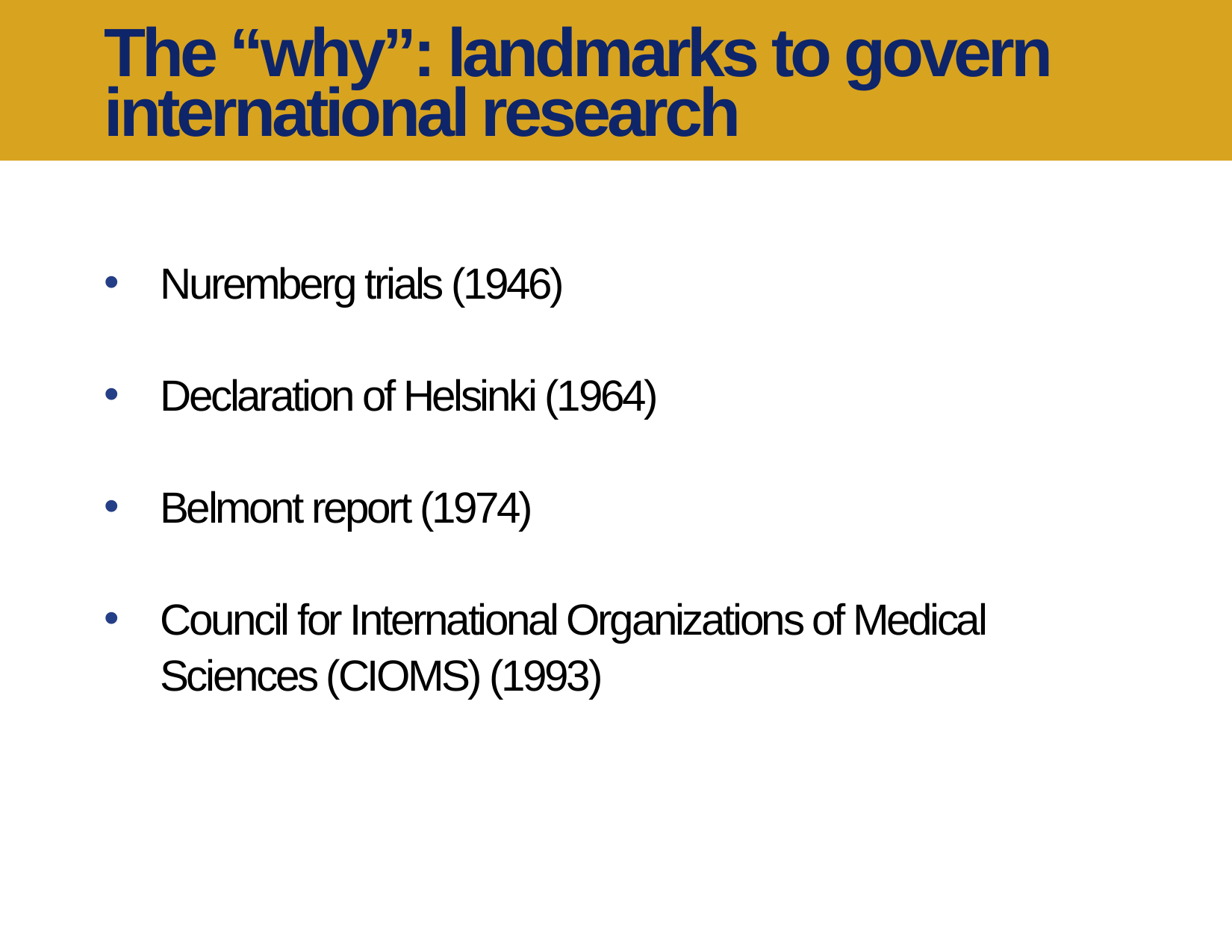

The “why”: landmarks to govern international research
Nuremberg trials (1946)

Declaration of Helsinki (1964)

Belmont report (1974)

Council for International Organizations of Medical Sciences (CIOMS) (1993)